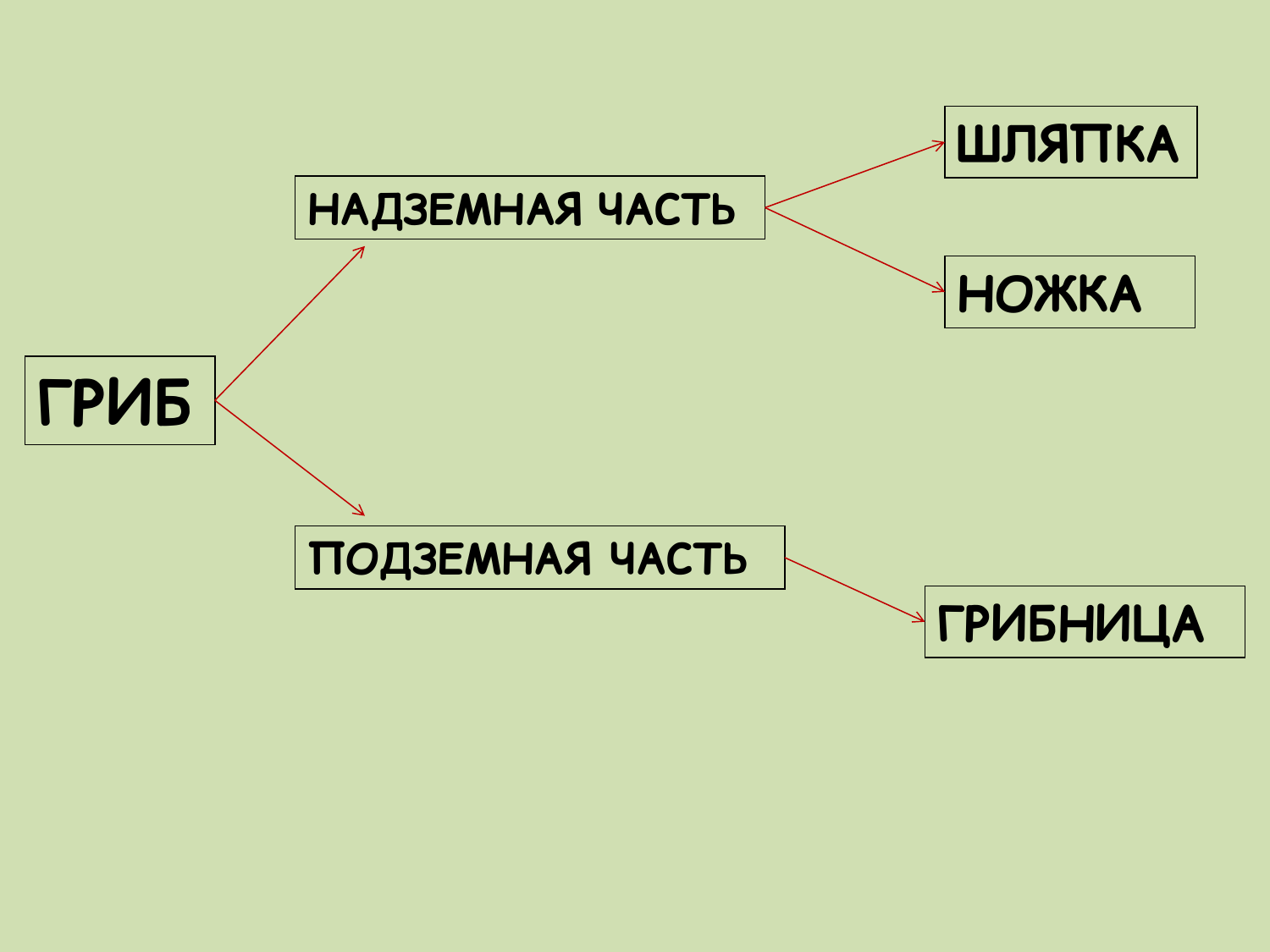

ШЛЯПКА
НАДЗЕМНАЯ ЧАСТЬ
НОЖКА
ГРИБ
ПОДЗЕМНАЯ ЧАСТЬ
ГРИБНИЦА